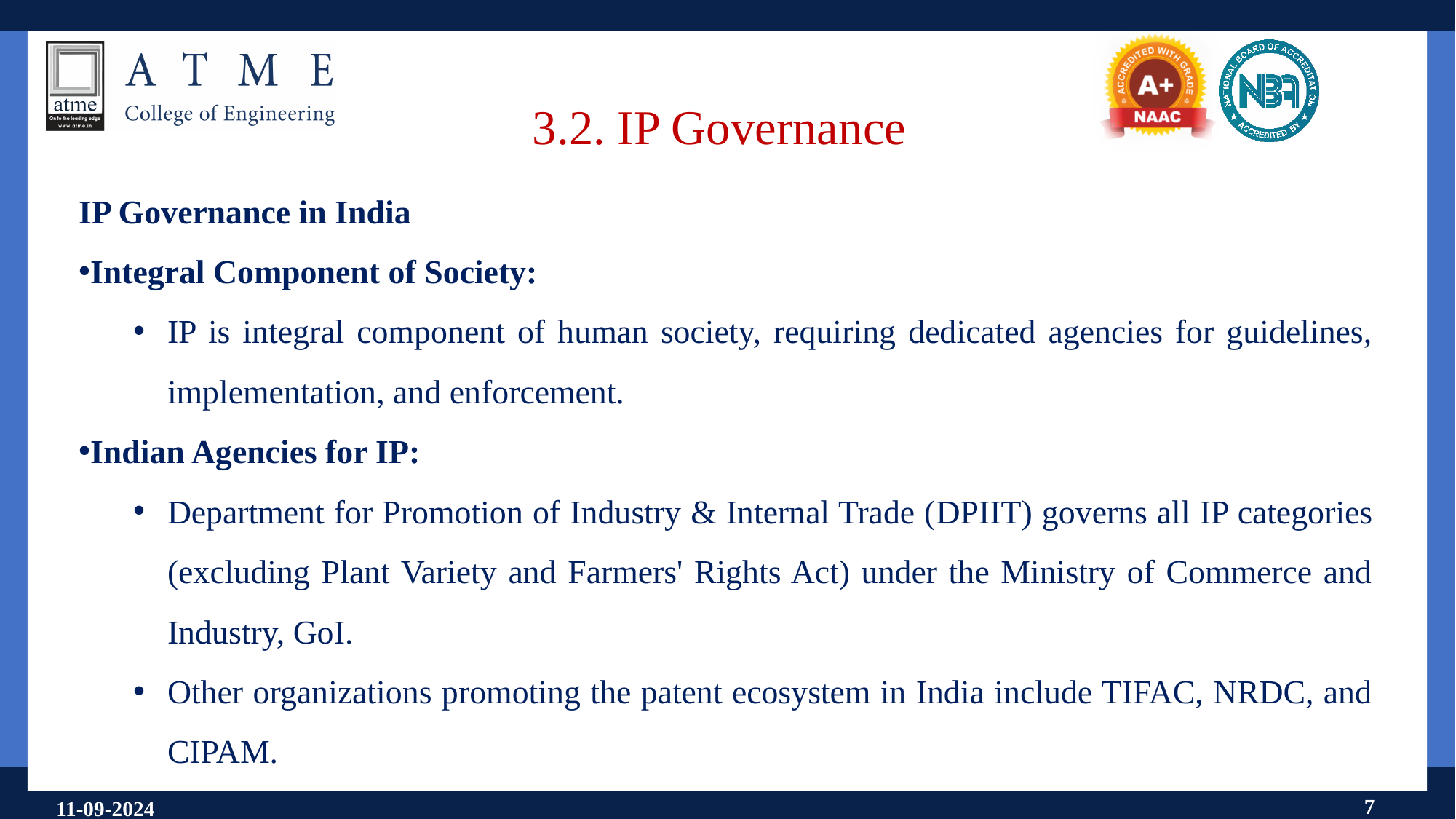

# 3.2. IP Governance
IP Governance in India
Integral Component of Society:
IP is integral component of human society, requiring dedicated agencies for guidelines, implementation, and enforcement.
Indian Agencies for IP:
Department for Promotion of Industry & Internal Trade (DPIIT) governs all IP categories (excluding Plant Variety and Farmers' Rights Act) under the Ministry of Commerce and Industry, GoI.
Other organizations promoting the patent ecosystem in India include TIFAC, NRDC, and CIPAM.
7
11-09-2024